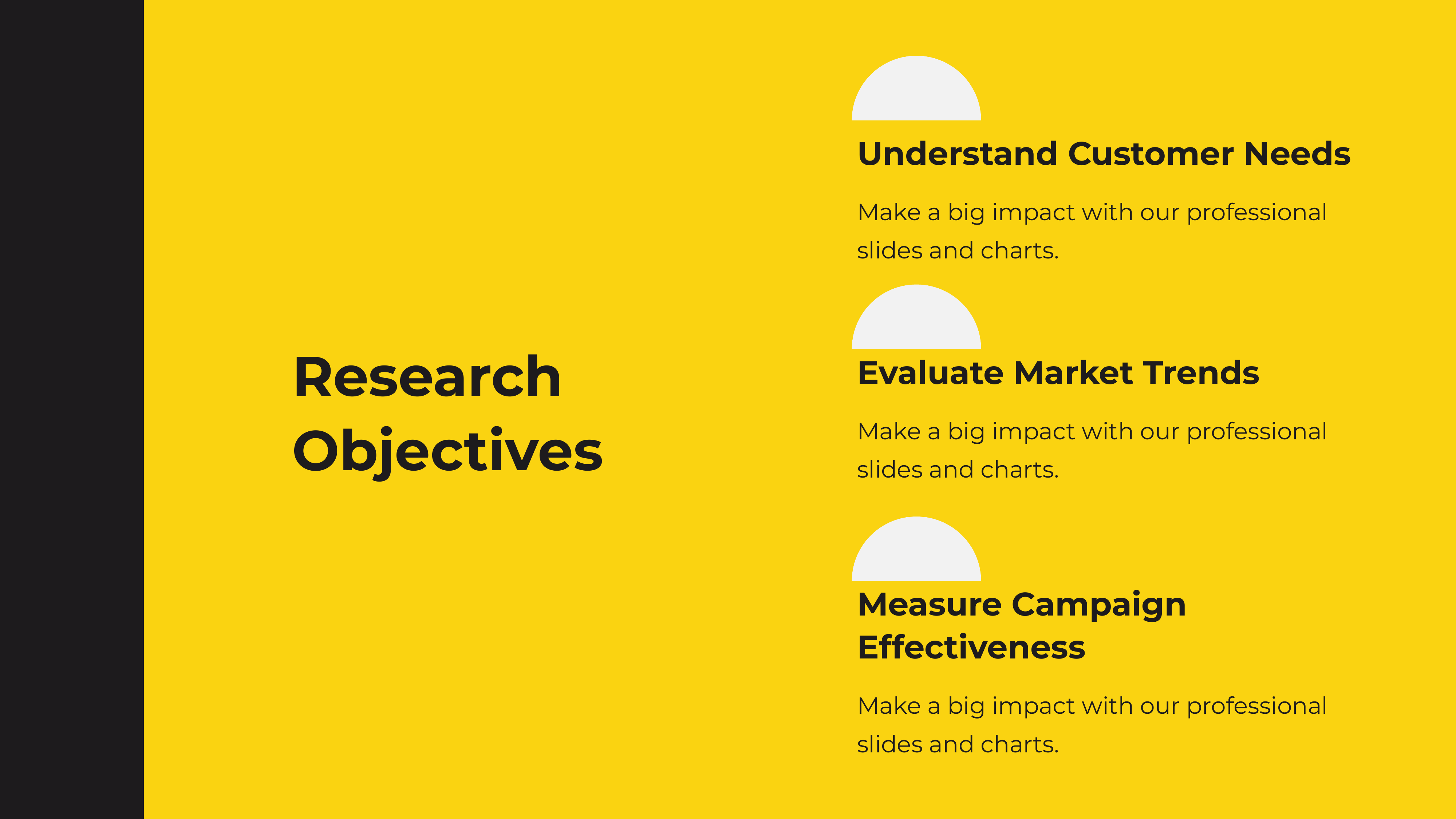

Understand Customer Needs
Make a big impact with our professional slides and charts.

Research Objectives
Evaluate Market Trends
Make a big impact with our professional slides and charts.

Measure Campaign Effectiveness
Make a big impact with our professional slides and charts.